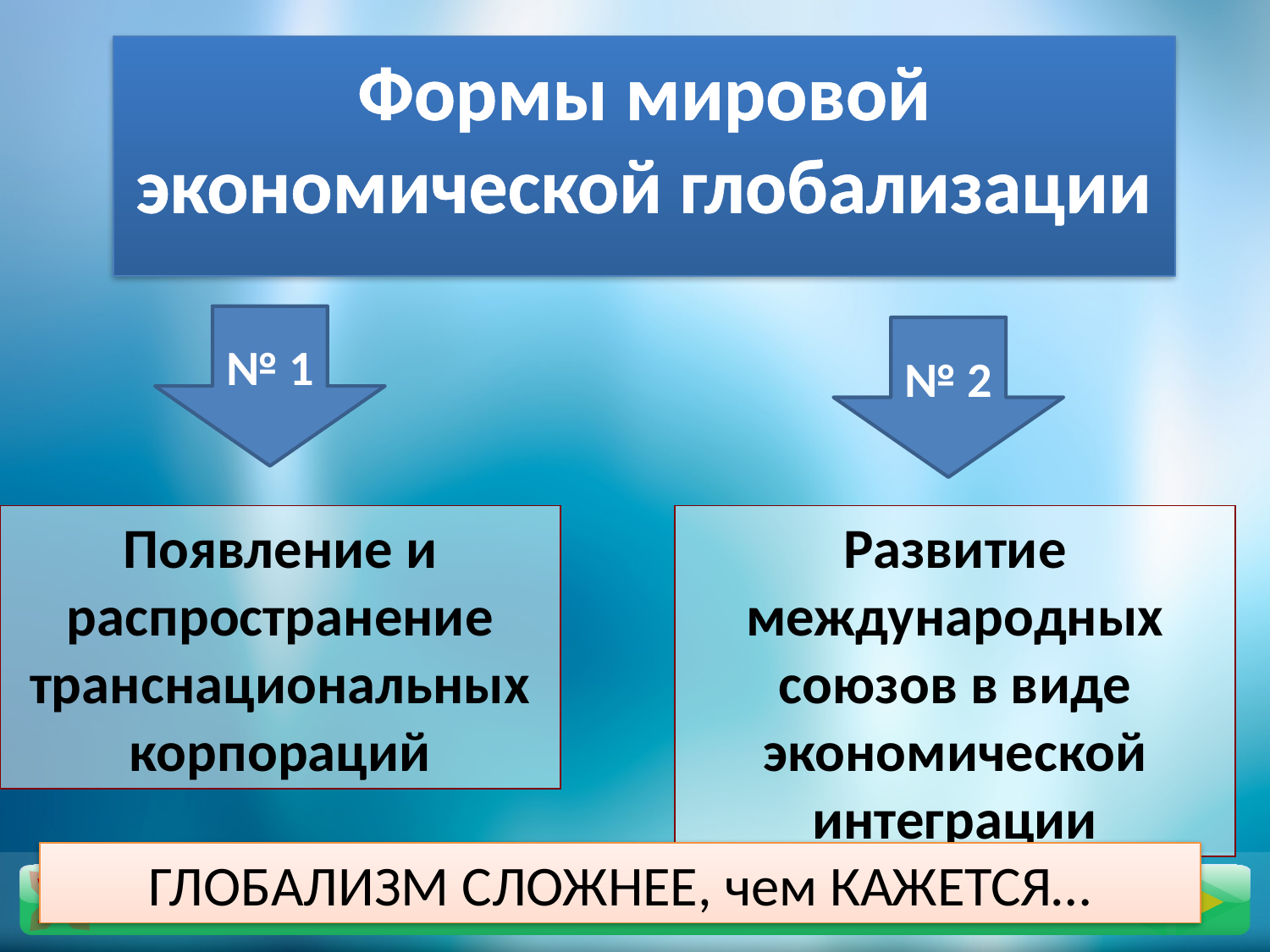

Формы мировой экономической глобализации
№ 1
№ 2
Появление и распространение транснациональных корпораций
Развитие международных союзов в виде экономической интеграции
ГЛОБАЛИЗМ СЛОЖНЕЕ, чем КАЖЕТСЯ…